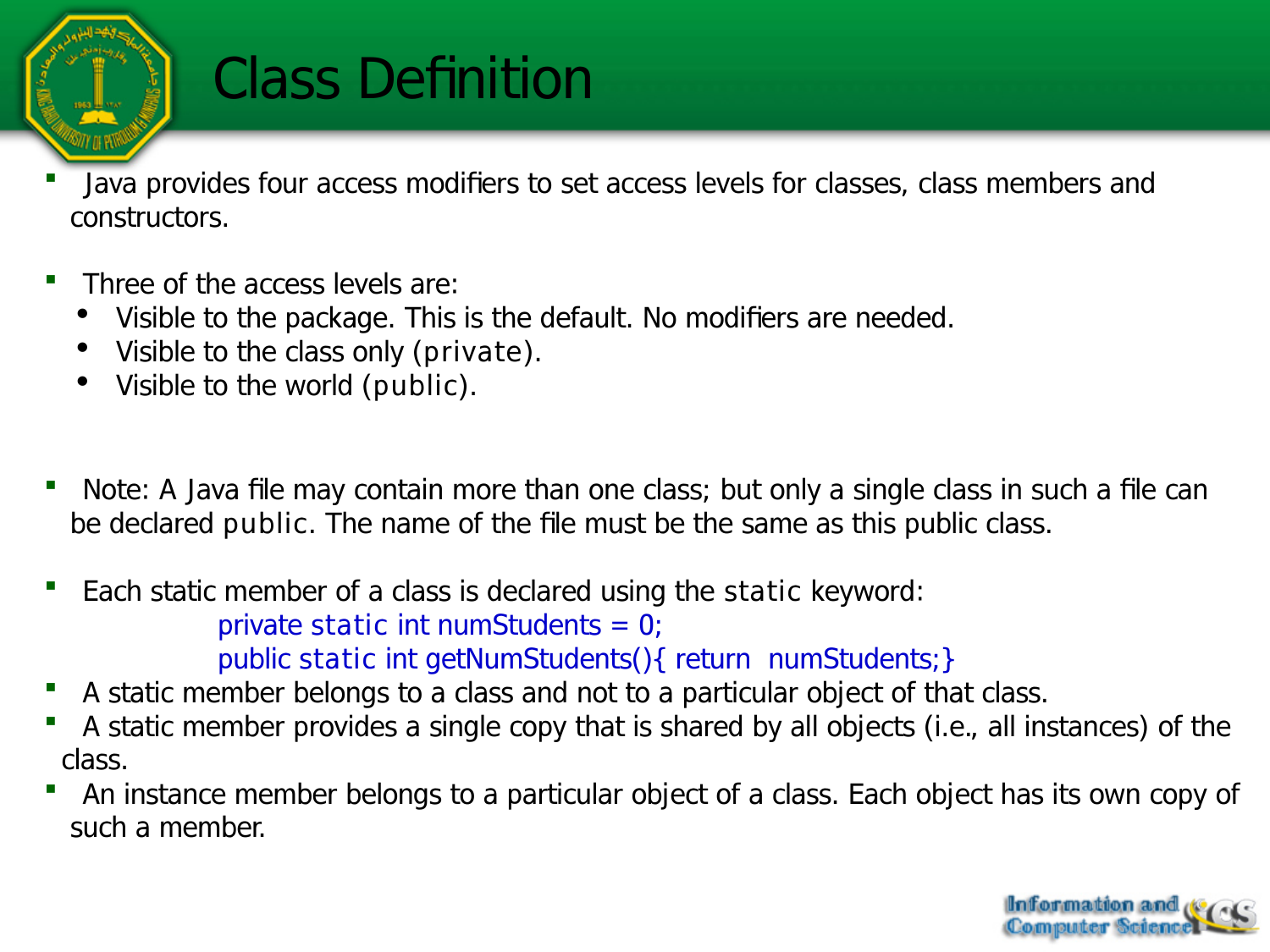

# Class Definition
 Java provides four access modifiers to set access levels for classes, class members and
   constructors.

 Three of the access levels are:
 Visible to the package. This is the default. No modifiers are needed.
 Visible to the class only (private).
 Visible to the world (public).
 Note: A Java file may contain more than one class; but only a single class in such a file can
   be declared public. The name of the file must be the same as this public class.

 Each static member of a class is declared using the static keyword:
                    private static int numStudents = 0;
                    public static int getNumStudents(){ return  numStudents;}
 A static member belongs to a class and not to a particular object of that class.
 A static member provides a single copy that is shared by all objects (i.e., all instances) of the
  class.
 An instance member belongs to a particular object of a class. Each object has its own copy of
   such a member.